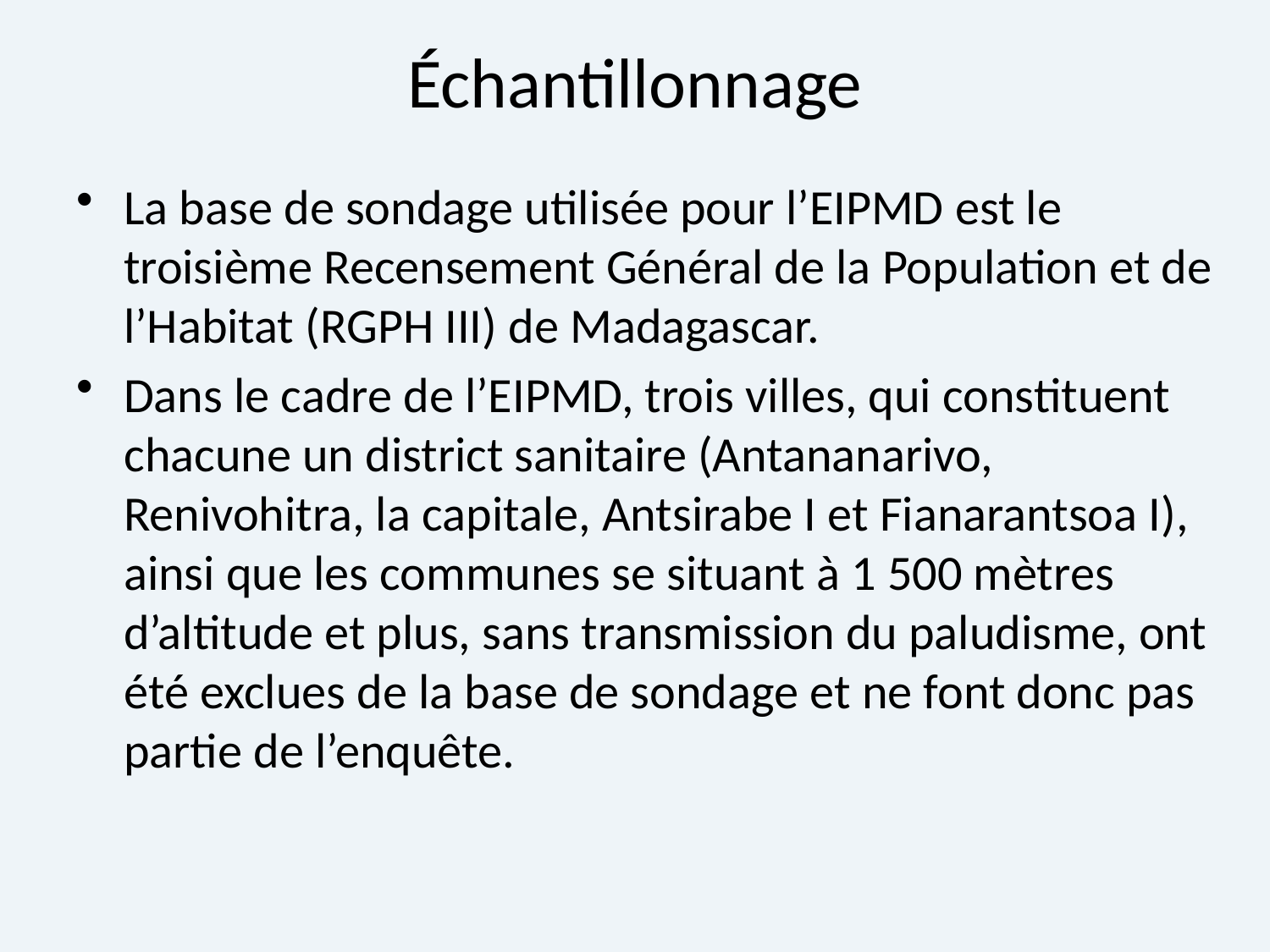

# Échantillonnage
La base de sondage utilisée pour l’EIPMD est le troisième Recensement Général de la Population et de l’Habitat (RGPH III) de Madagascar.
Dans le cadre de l’EIPMD, trois villes, qui constituent chacune un district sanitaire (Antananarivo, Renivohitra, la capitale, Antsirabe I et Fianarantsoa I), ainsi que les communes se situant à 1 500 mètres d’altitude et plus, sans transmission du paludisme, ont été exclues de la base de sondage et ne font donc pas partie de l’enquête.